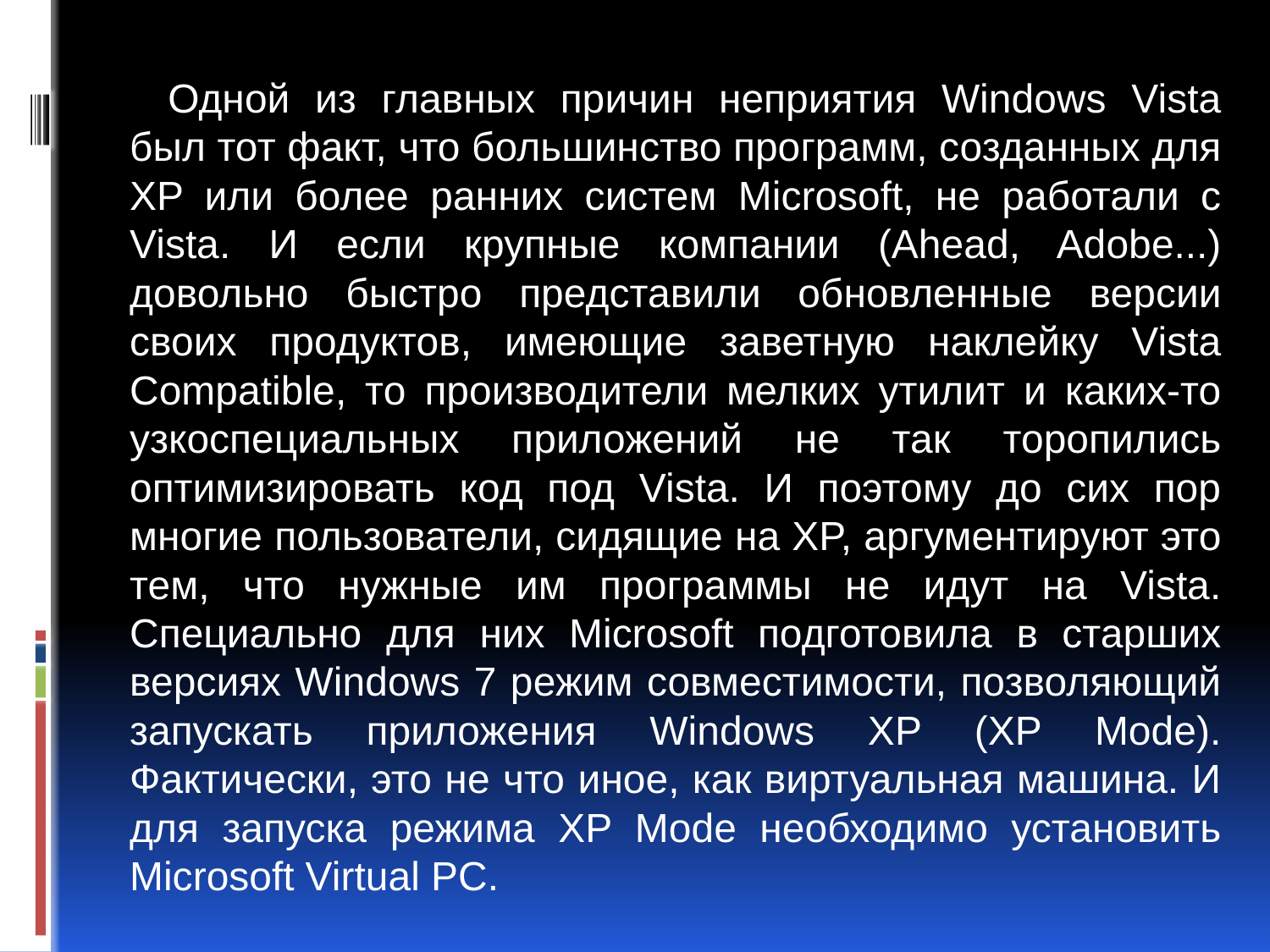

Одной из главных причин неприятия Windows Vista был тот факт, что большинство программ, созданных для XP или более ранних систем Microsoft, не работали с Vista. И если крупные компании (Ahead, Adobe...) довольно быстро представили обновленные версии своих продуктов, имеющие заветную наклейку Vista Compatible, то производители мелких утилит и каких-то узкоспециальных приложений не так торопились оптимизировать код под Vista. И поэтому до сих пор многие пользователи, сидящие на XP, аргументируют это тем, что нужные им программы не идут на Vista. Специально для них Microsoft подготовила в старших версиях Windows 7 режим совместимости, позволяющий запускать приложения Windows XP (XP Mode). Фактически, это не что иное, как виртуальная машина. И для запуска режима XP Mode необходимо установить Microsoft Virtual PC.